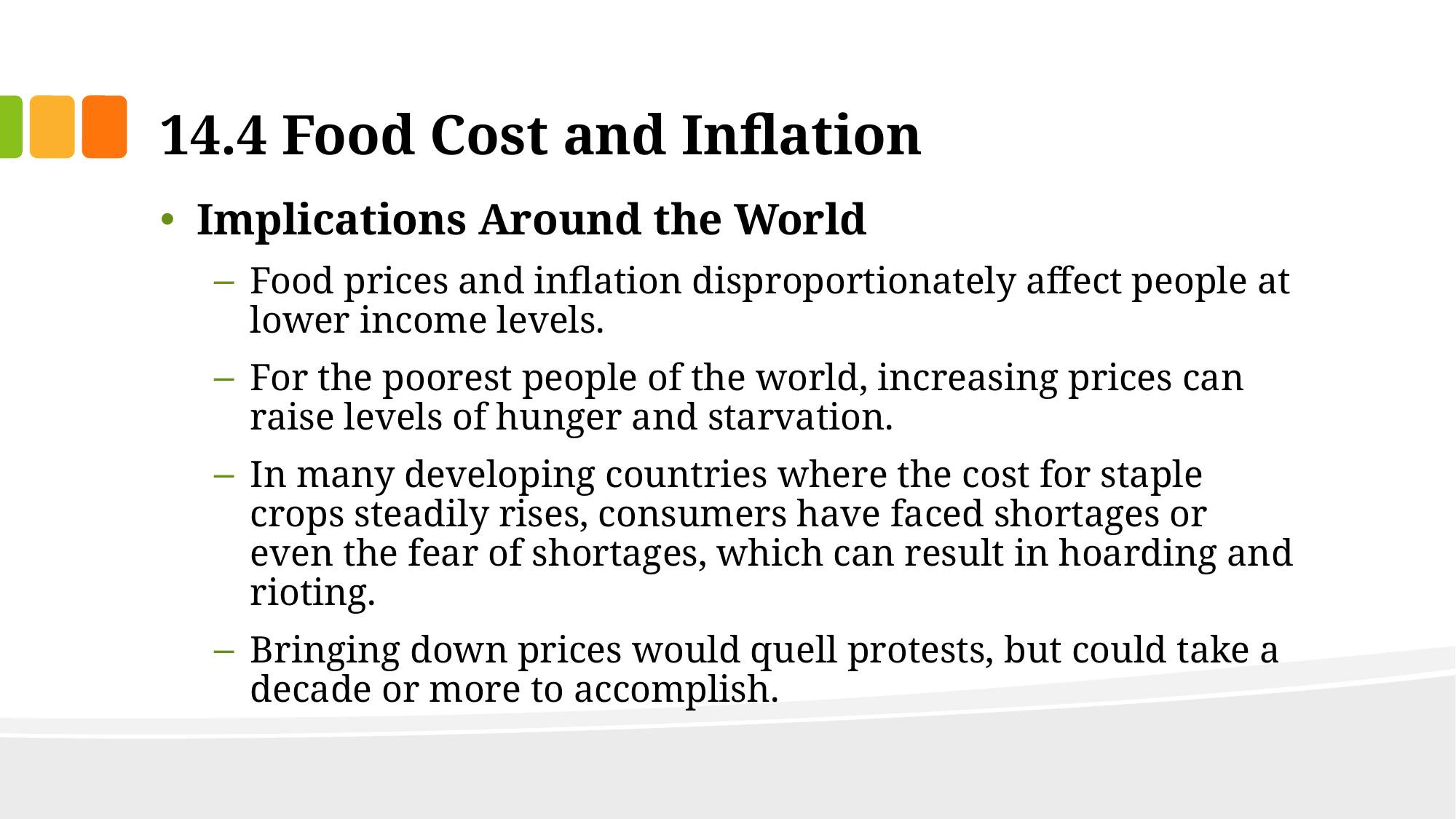

# 14.4 Food Cost and Inflation
Implications Around the World
Food prices and inflation disproportionately affect people at lower income levels.
For the poorest people of the world, increasing prices can raise levels of hunger and starvation.
In many developing countries where the cost for staple crops steadily rises, consumers have faced shortages or even the fear of shortages, which can result in hoarding and rioting.
Bringing down prices would quell protests, but could take a decade or more to accomplish.